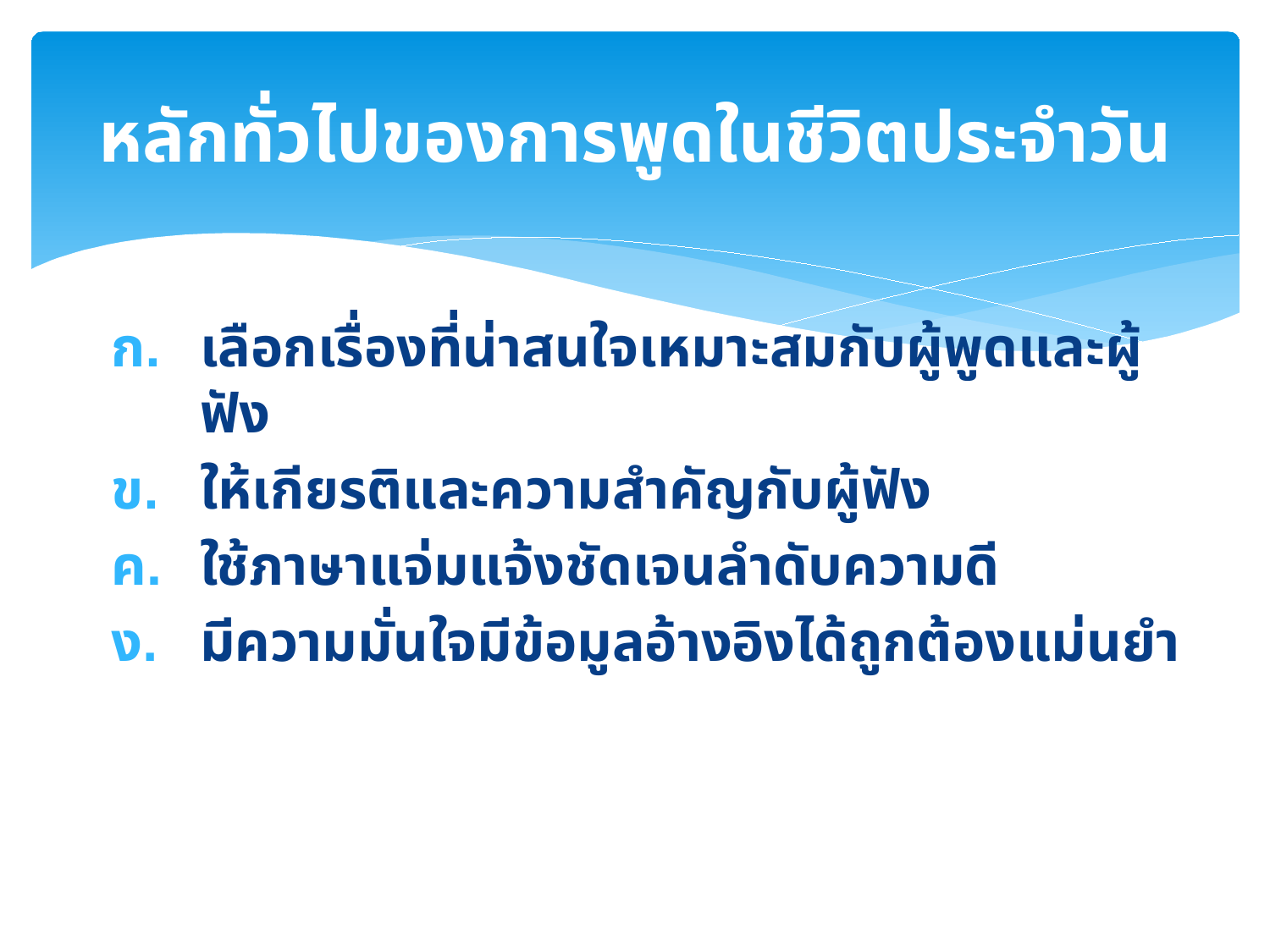

# หลักทั่วไปของการพูดในชีวิตประจำวัน
เลือกเรื่องที่น่าสนใจเหมาะสมกับผู้พูดและผู้ฟัง
ให้เกียรติและความสำคัญกับผู้ฟัง
ใช้ภาษาแจ่มแจ้งชัดเจนลำดับความดี
มีความมั่นใจมีข้อมูลอ้างอิงได้ถูกต้องแม่นยำ